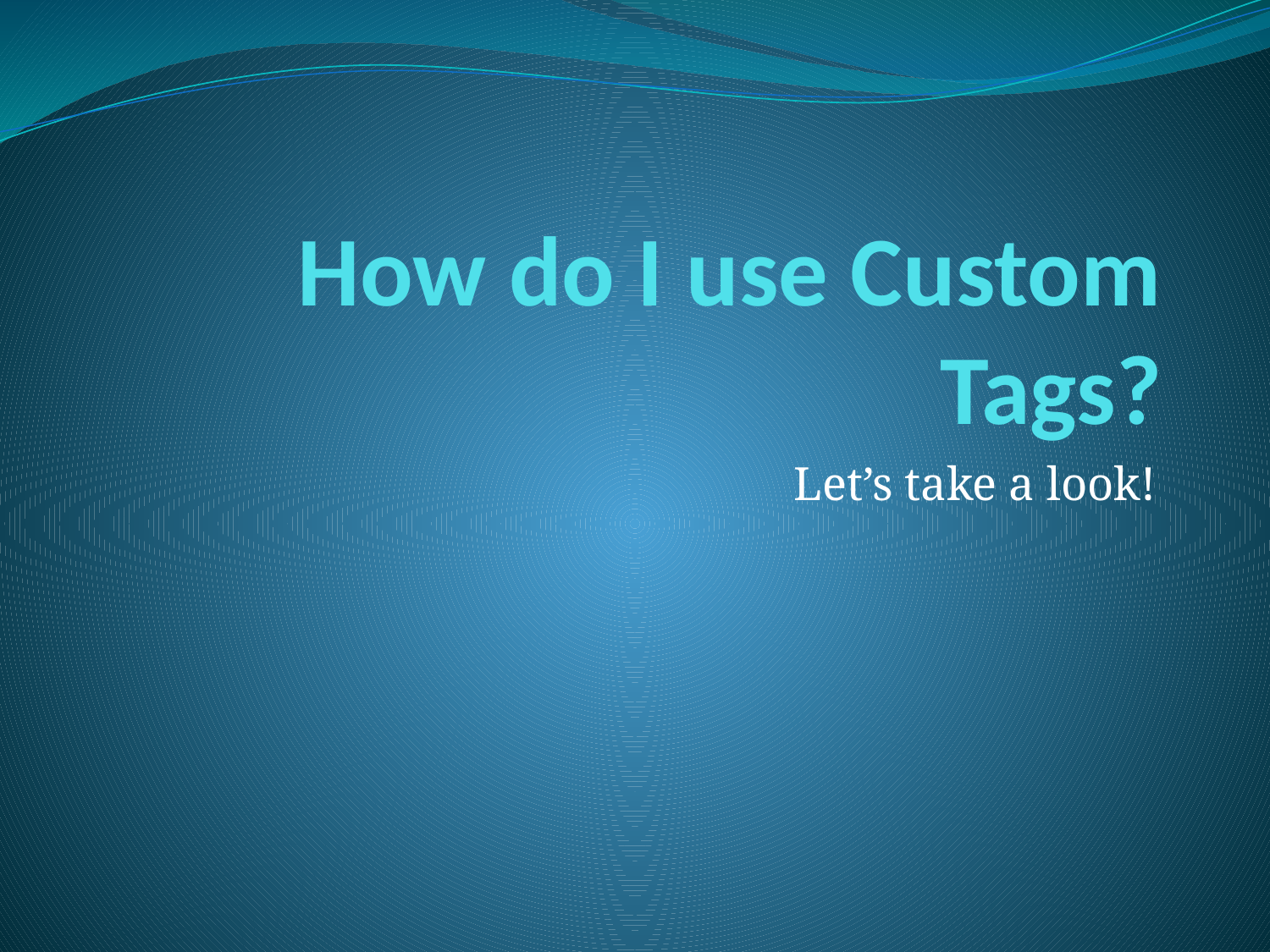

# How do I use Custom Tags?
Let’s take a look!